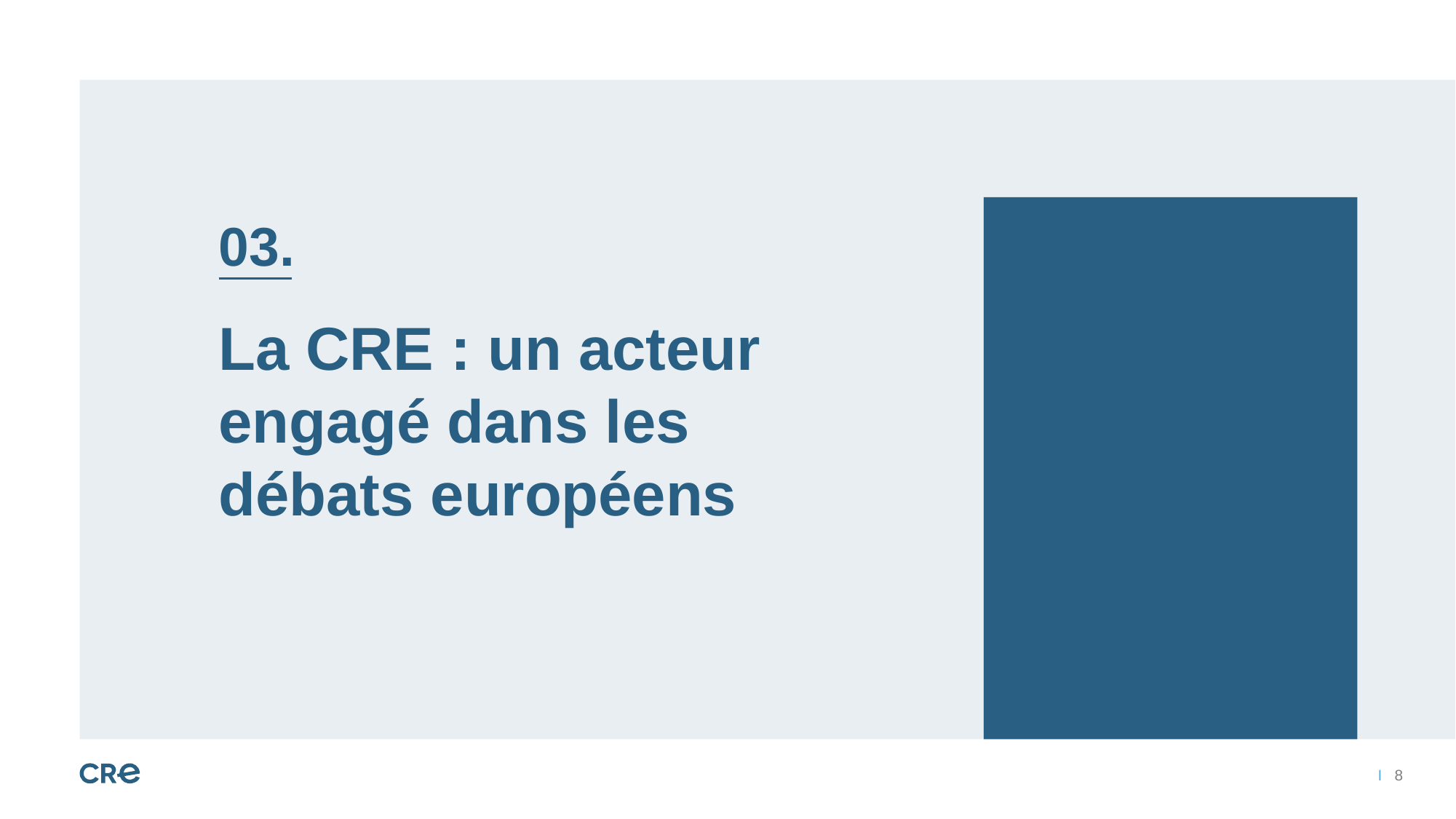

03.

# La CRE : un acteur engagé dans les débats européens
I   8